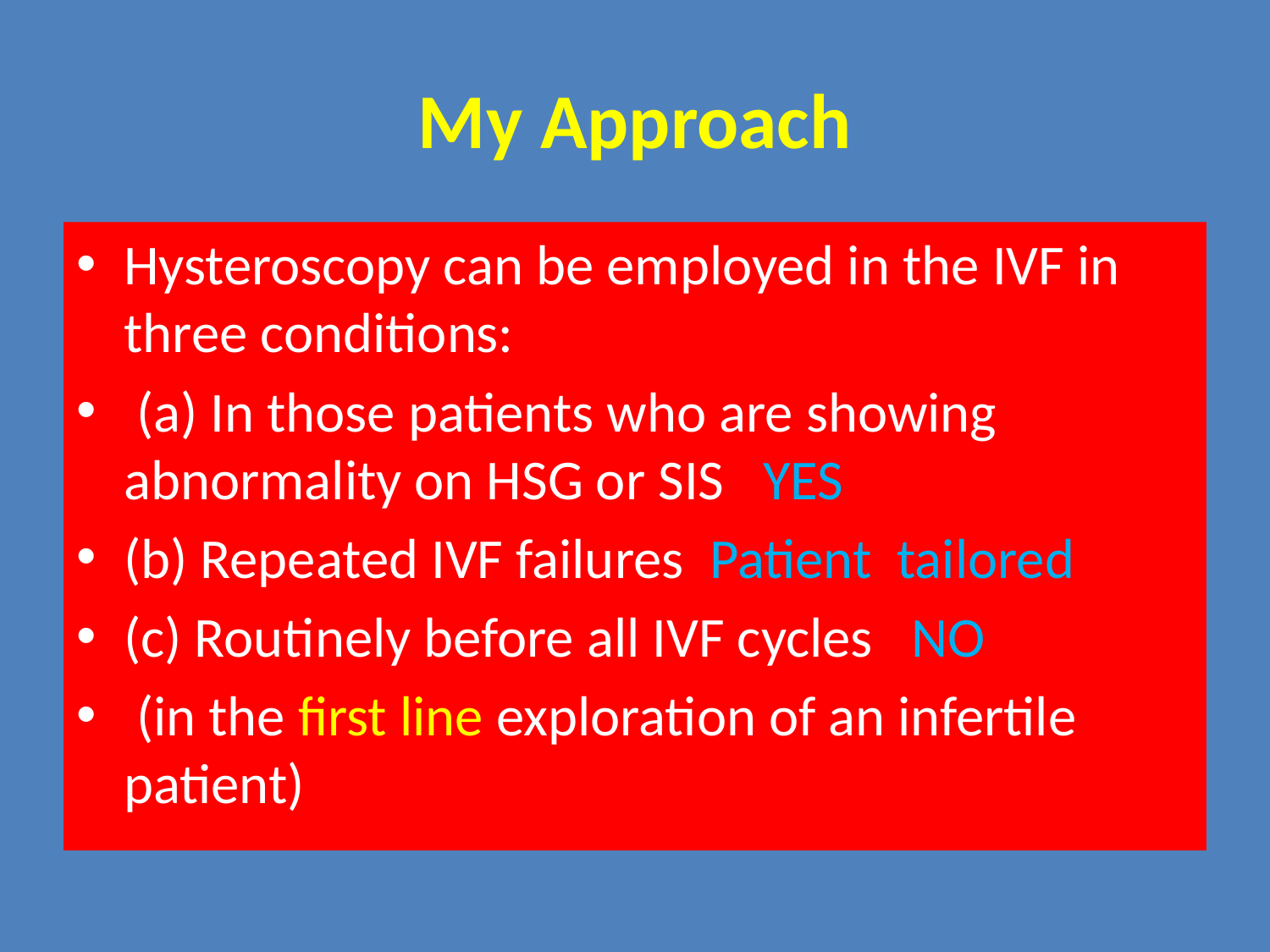

# My Approach
Hysteroscopy can be employed in the IVF in three conditions:
 (a) In those patients who are showing abnormality on HSG or SIS   YES
(b) Repeated IVF failures  Patient  tailored
(c) Routinely before all IVF cycles   NO
 (in the first line exploration of an infertile patient)